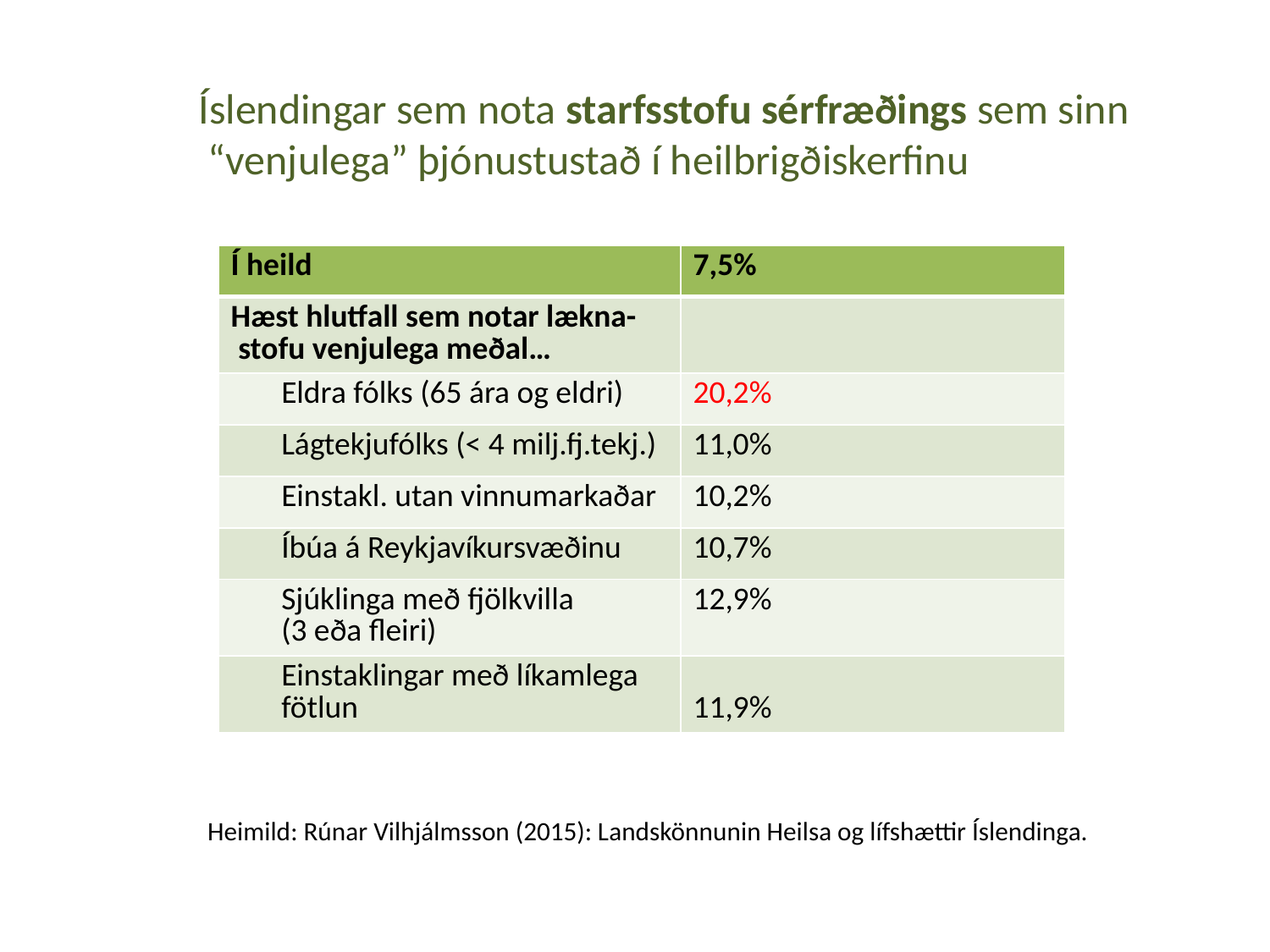

Íslendingar sem nota starfsstofu sérfræðings sem sinn
 “venjulega” þjónustustað í heilbrigðiskerfinu
| Í heild | 7,5% |
| --- | --- |
| Hæst hlutfall sem notar lækna- stofu venjulega meðal… |  |
| Eldra fólks (65 ára og eldri) | 20,2% |
| Lágtekjufólks (< 4 milj.fj.tekj.) | 11,0% |
| Einstakl. utan vinnumarkaðar | 10,2% |
| Íbúa á Reykjavíkursvæðinu | 10,7% |
| Sjúklinga með fjölkvilla (3 eða fleiri) | 12,9% |
| Einstaklingar með líkamlega fötlun | 11,9% |
Heimild: Rúnar Vilhjálmsson (2015): Landskönnunin Heilsa og lífshættir Íslendinga.